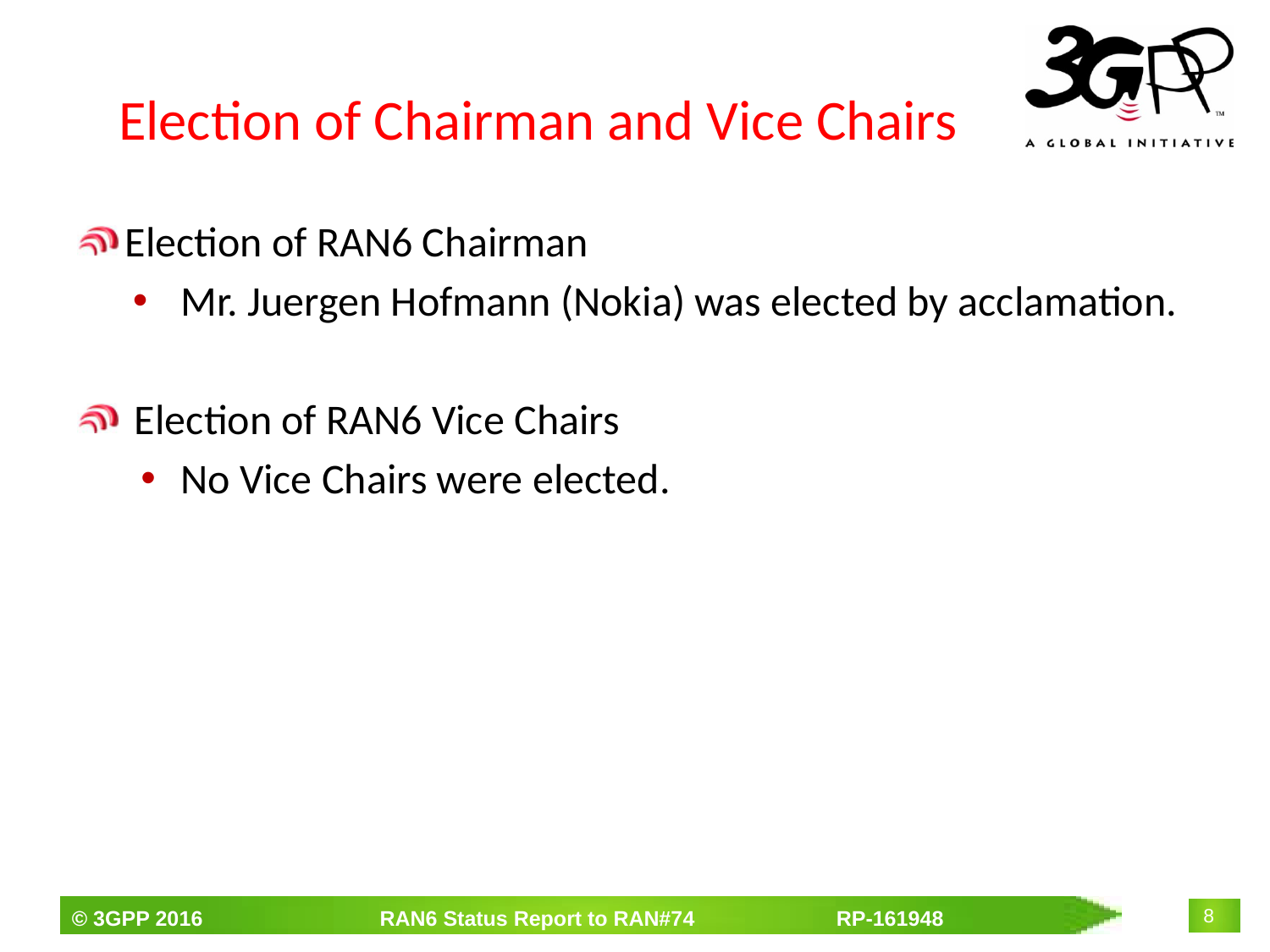

# Election of Chairman and Vice Chairs
Election of RAN6 Chairman
Mr. Juergen Hofmann (Nokia) was elected by acclamation.

 Election of RAN6 Vice Chairs
No Vice Chairs were elected.